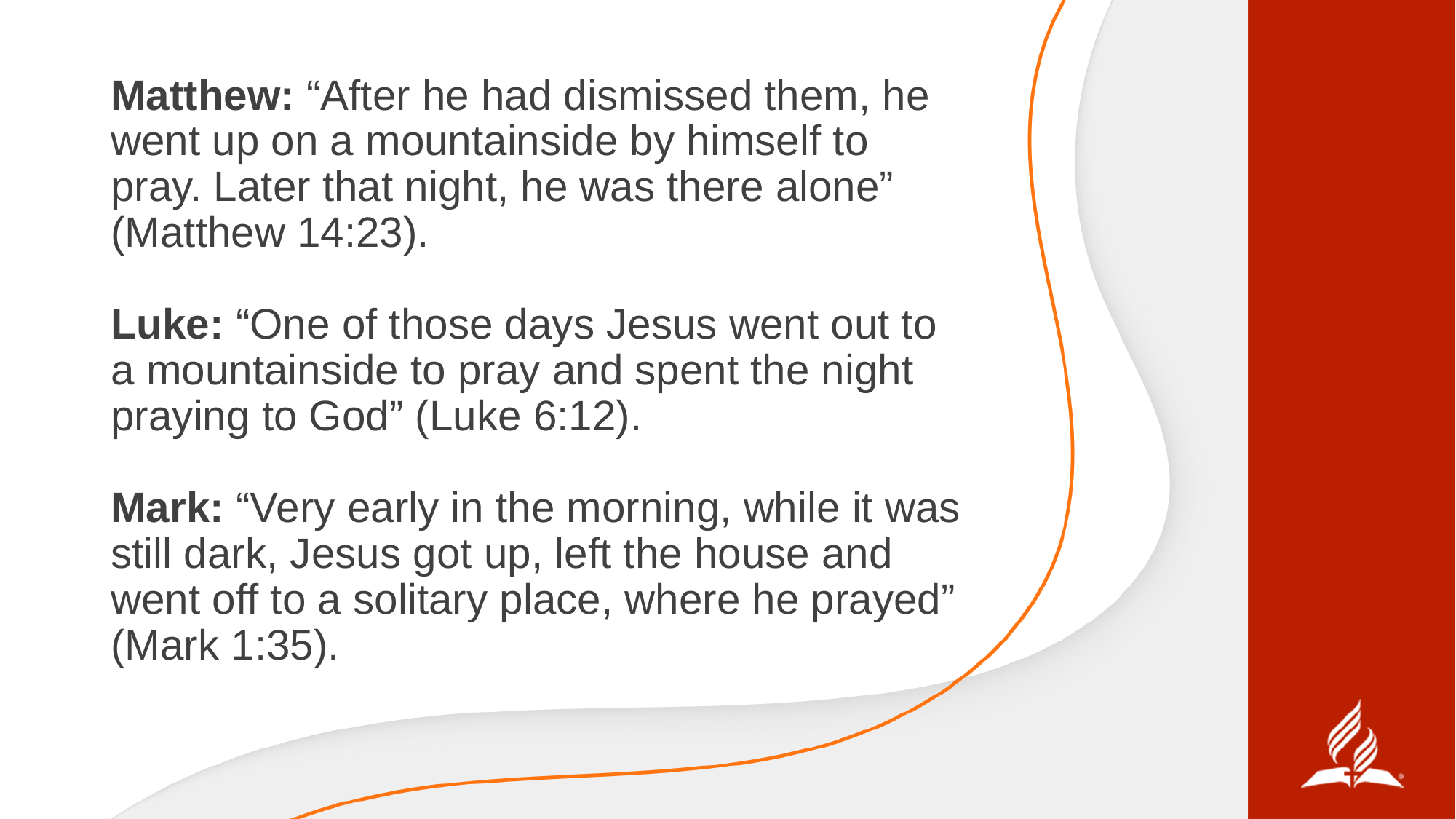

Matthew: “After he had dismissed them, he went up on a mountainside by himself to pray. Later that night, he was there alone” (Matthew 14:23).

Luke: “One of those days Jesus went out to a mountainside to pray and spent the night praying to God” (Luke 6:12).

Mark: “Very early in the morning, while it was still dark, Jesus got up, left the house and went off to a solitary place, where he prayed” (Mark 1:35).